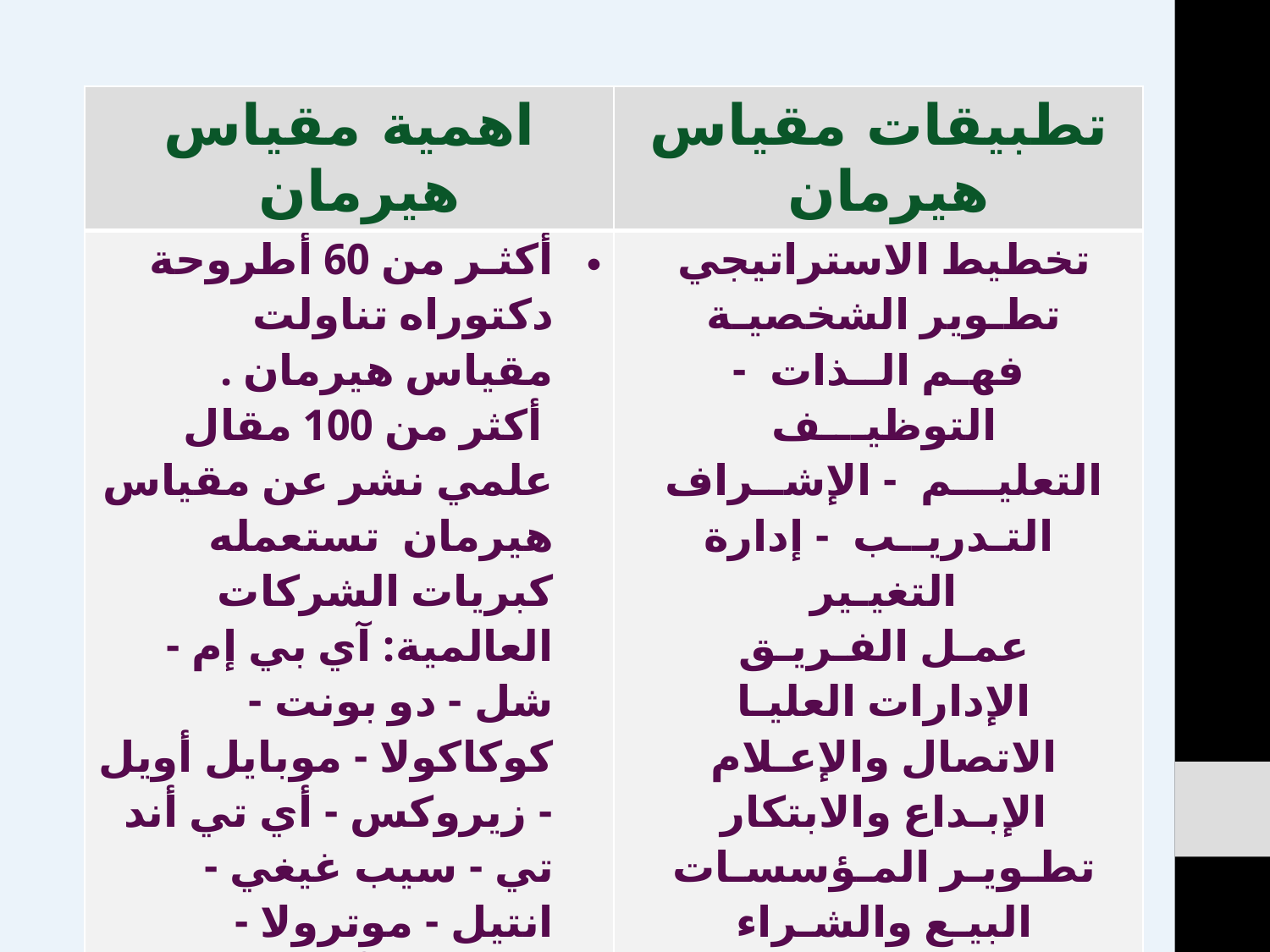

| اهمية مقياس هيرمان | تطبيقات مقياس هيرمان |
| --- | --- |
| أكثـر من 60 أطروحة دكتوراه تناولت مقياس هيرمان . أكثر من 100 مقال علمي نشر عن مقياس هيرمان  تستعمله كبريات الشركات العالمية: آي بي إم - شل - دو بونت - كوكاكولا - موبايل أويل - زيروكس - أي تي أند تي - سيب غيغي - انتيل - موترولا - الجيش الأمريكي - جامعة تكساس - جامعة جورجيا  يُستخدم في الولايات المتحدة - بريطانيا - ألمانيا - فرنسا - تركيا - المكسيك - الأرجنتين - أستراليا | تخطيط الاستراتيجي  تطـوير الشخصيـة  فهـم الــذات  - التوظيـــف  التعليـــم  - الإشــراف  التـدريــب  - إدارة التغيـير  عمـل الفـريـق  الإدارات العليـا  الاتصال والإعـلام  الإبـداع والابتكار  تطـويـر المـؤسسـات  البيـع والشـراء  تطـويـر هيـاكـل المـؤسسـات  الشـؤون الاجتماعية والأسـريـة |